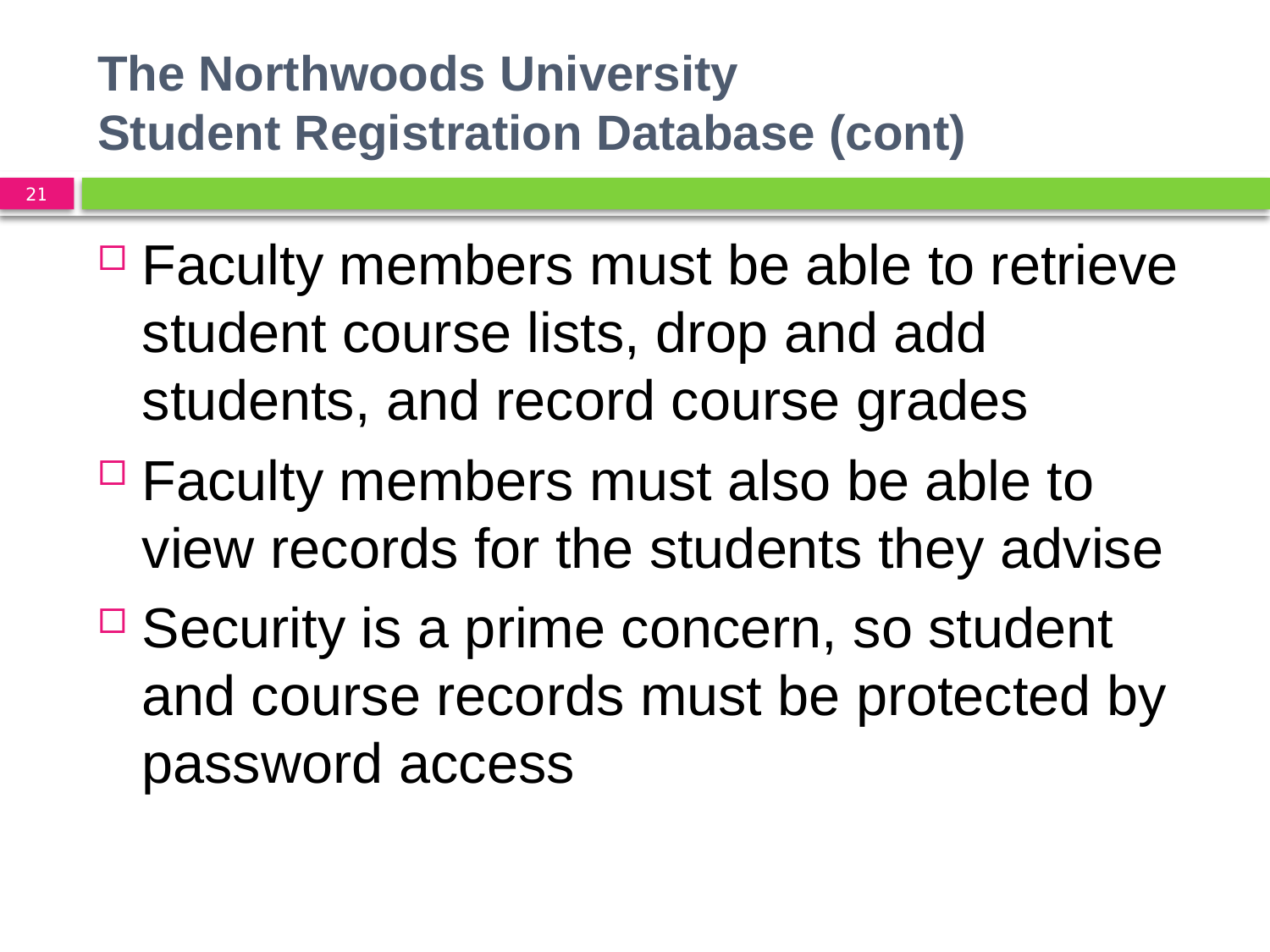

# The Northwoods University Student Registration Database (cont)
21
Faculty members must be able to retrieve student course lists, drop and add students, and record course grades
Faculty members must also be able to view records for the students they advise
Security is a prime concern, so student and course records must be protected by password access